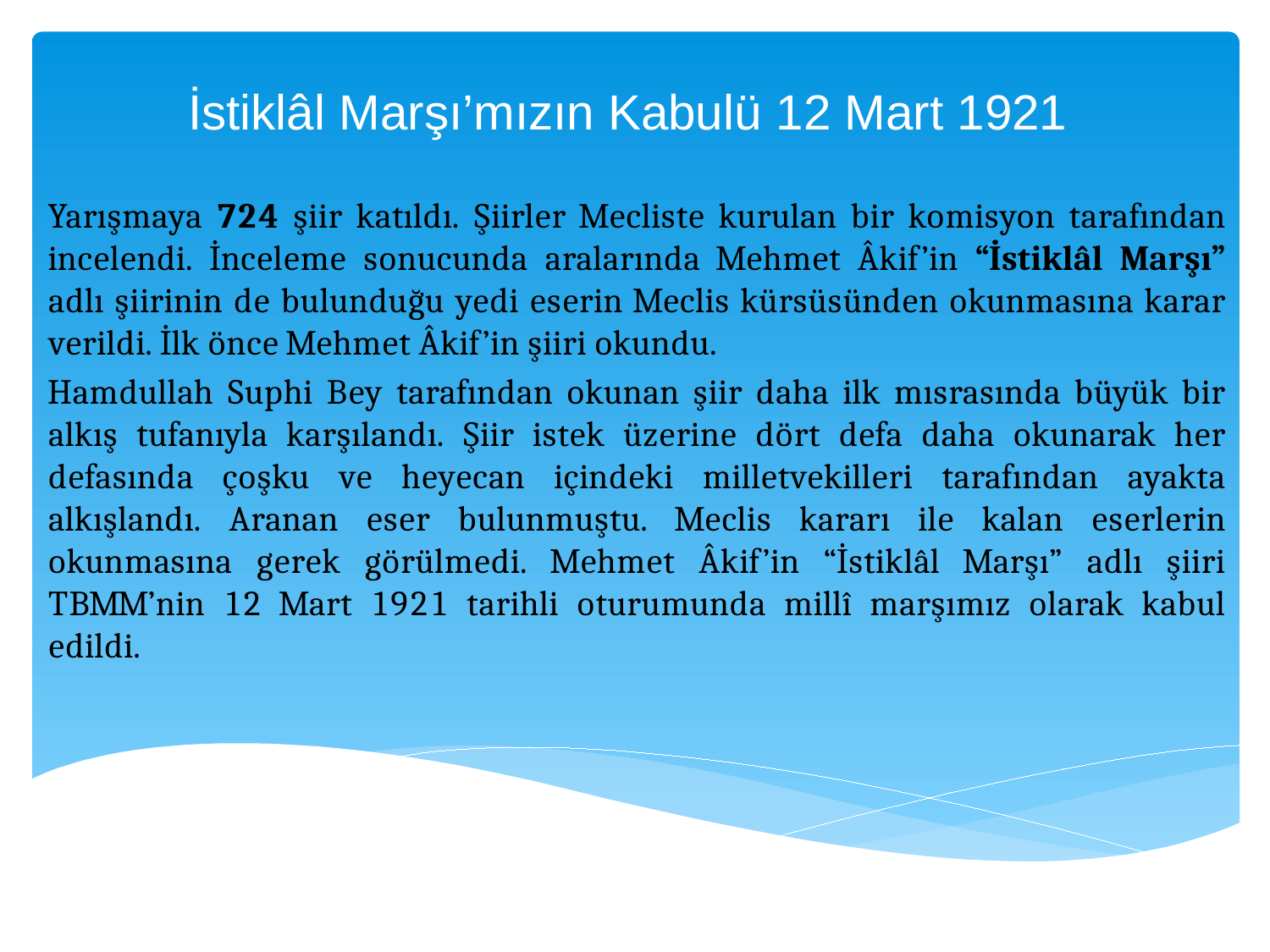

# İstiklâl Marşı’mızın Kabulü 12 Mart 1921
Yarışmaya 724 şiir katıldı. Şiirler Mecliste kurulan bir komisyon tarafından incelendi. İnceleme sonucunda aralarında Mehmet Âkif’in “İstiklâl Marşı” adlı şiirinin de bulunduğu yedi eserin Meclis kürsüsünden okunmasına karar verildi. İlk önce Mehmet Âkif’in şiiri okundu.
Hamdullah Suphi Bey tarafından okunan şiir daha ilk mısrasında büyük bir alkış tufanıyla karşılandı. Şiir istek üzerine dört defa daha okunarak her defasında çoşku ve heyecan içindeki milletvekilleri tarafından ayakta alkışlandı. Aranan eser bulunmuştu. Meclis kararı ile kalan eserlerin okunmasına gerek görülmedi. Mehmet Âkif’in “İstiklâl Marşı” adlı şiiri TBMM’nin 12 Mart 1921 tarihli oturumunda millî marşımız olarak kabul edildi.